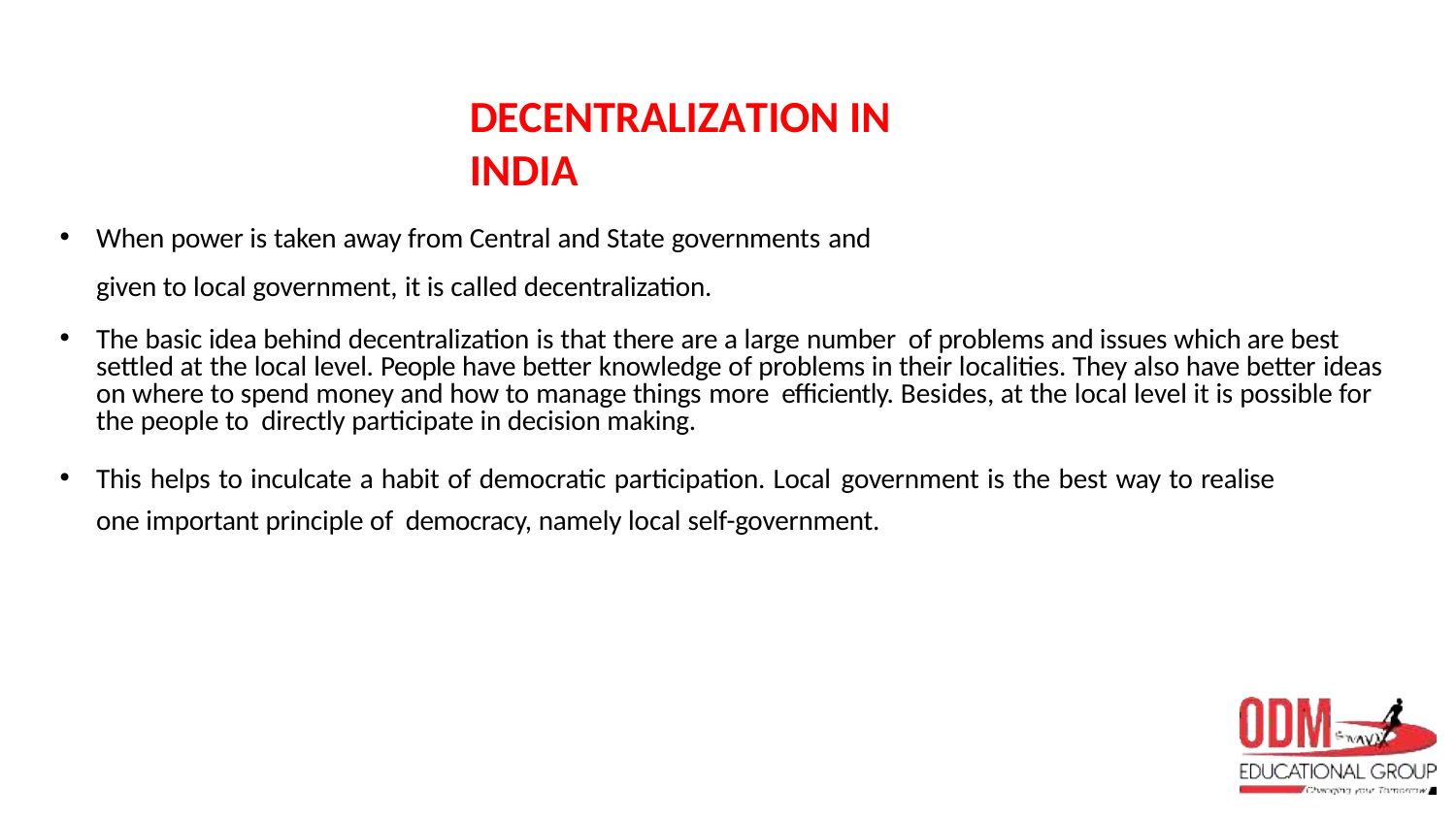

# DECENTRALIZATION IN INDIA
When power is taken away from Central and State governments and
given to local government, it is called decentralization.

The basic idea behind decentralization is that there are a large number of problems and issues which are best  settled at the local level. People have better knowledge of problems in their localities. They also have better ideas  on where to spend money and how to manage things more efficiently. Besides, at the local level it is possible for  the people to directly participate in decision making.
This helps to inculcate a habit of democratic participation. Local government is the best way to realise  one important principle of democracy, namely local self-government.